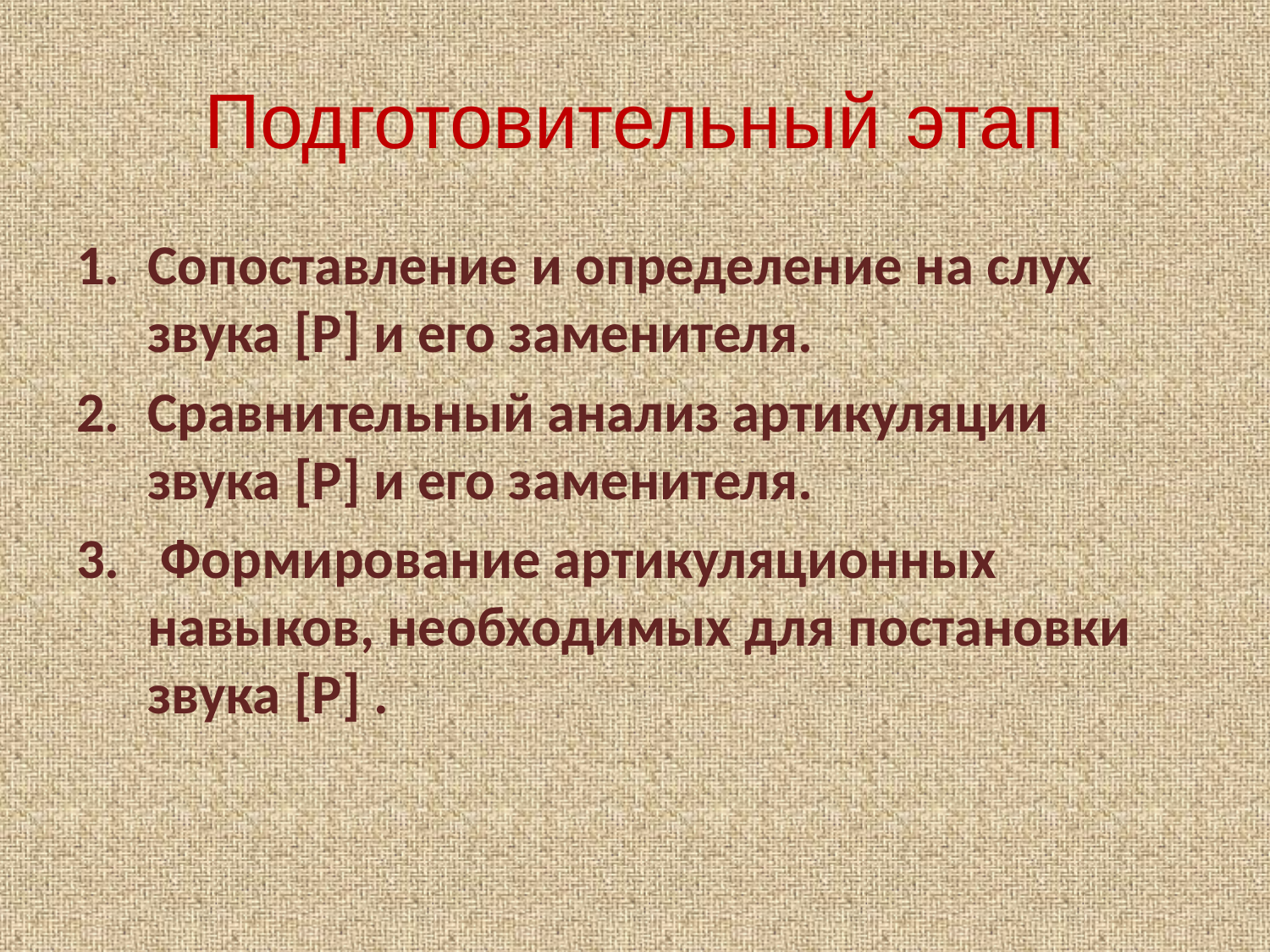

# Подготовительный этап
Сопоставление и определение на слух звука [Р] и его заменителя.
Сравнительный анализ артикуляции звука [Р] и его заменителя.
 Формирование артикуляционных навыков, необходимых для постановки звука [Р] .